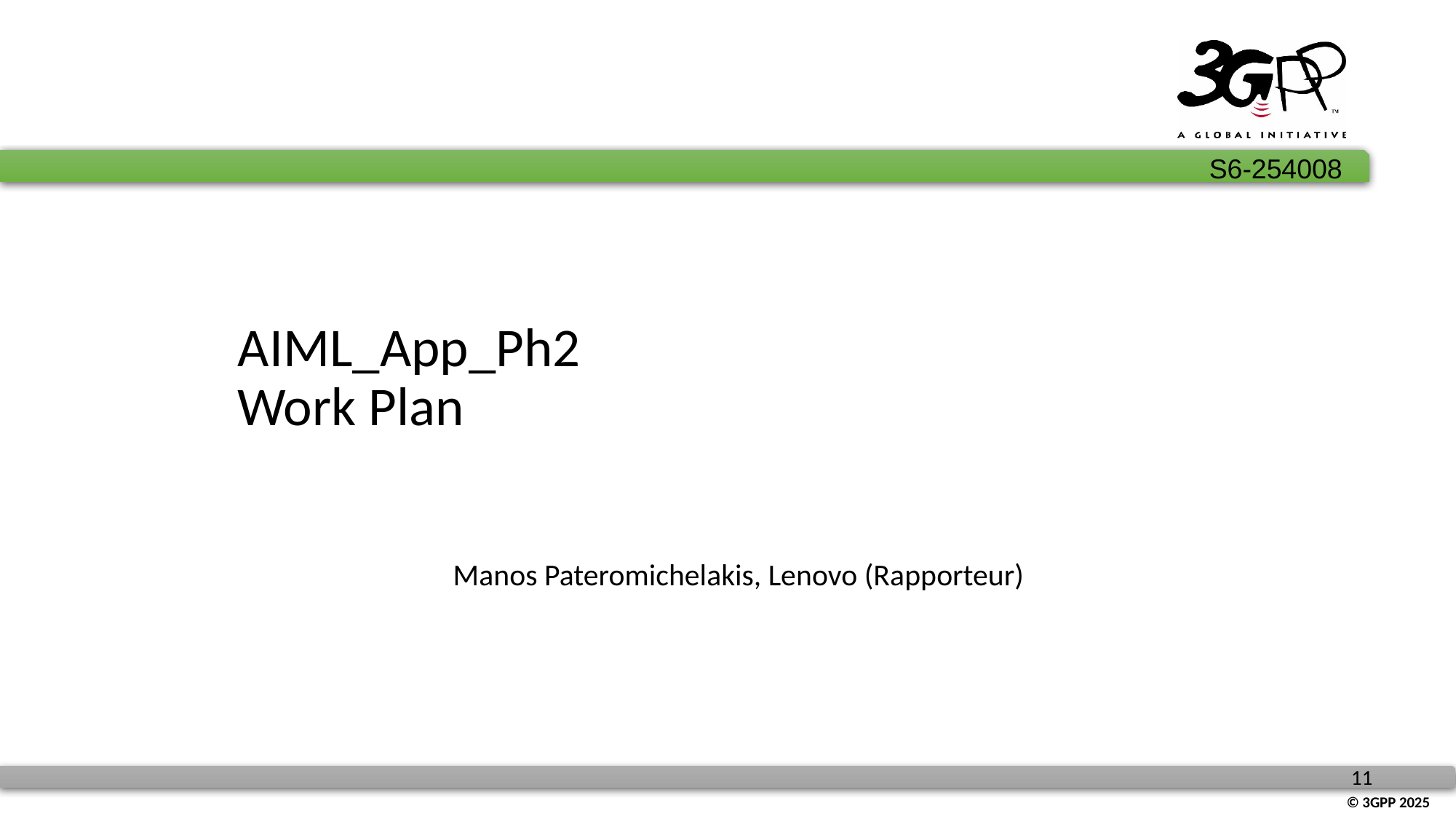

# AΙML_App_Ph2 Work Plan
Manos Pateromichelakis, Lenovo (Rapporteur)